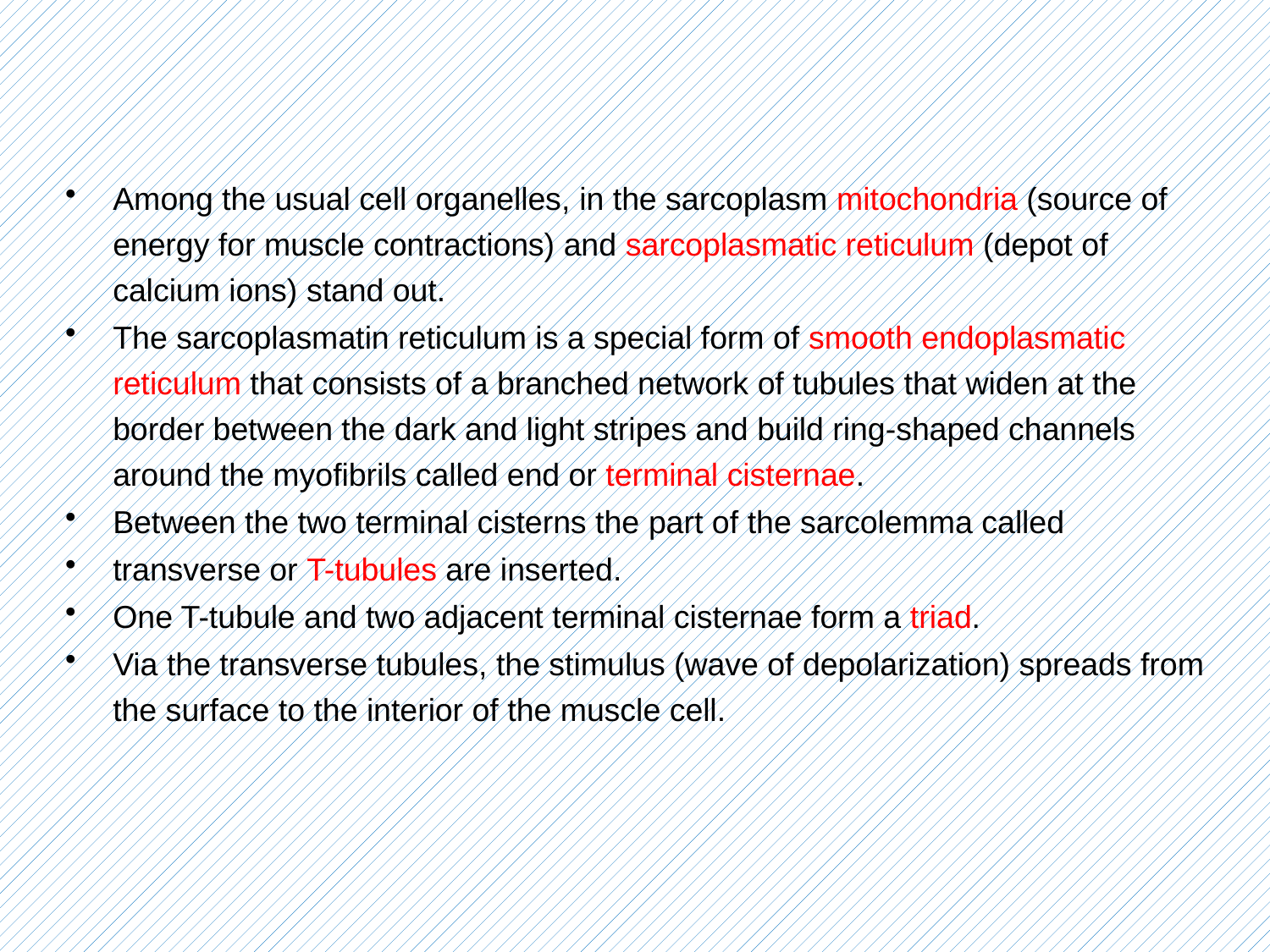

Among the usual cell organelles, in the sarcoplasm mitochondria (source of energy for muscle contractions) and sarcoplasmatic reticulum (depot of calcium ions) stand out.
The sarcoplasmatin reticulum is a special form of smooth endoplasmatic reticulum that consists of a branched network of tubules that widen at the border between the dark and light stripes and build ring-shaped channels around the myofibrils called end or terminal cisternae.
Between the two terminal cisterns the part of the sarcolemma called
transverse or T-tubules are inserted.
One T-tubule and two adjacent terminal cisternae form a triad.
Via the transverse tubules, the stimulus (wave of depolarization) spreads from the surface to the interior of the muscle cell.